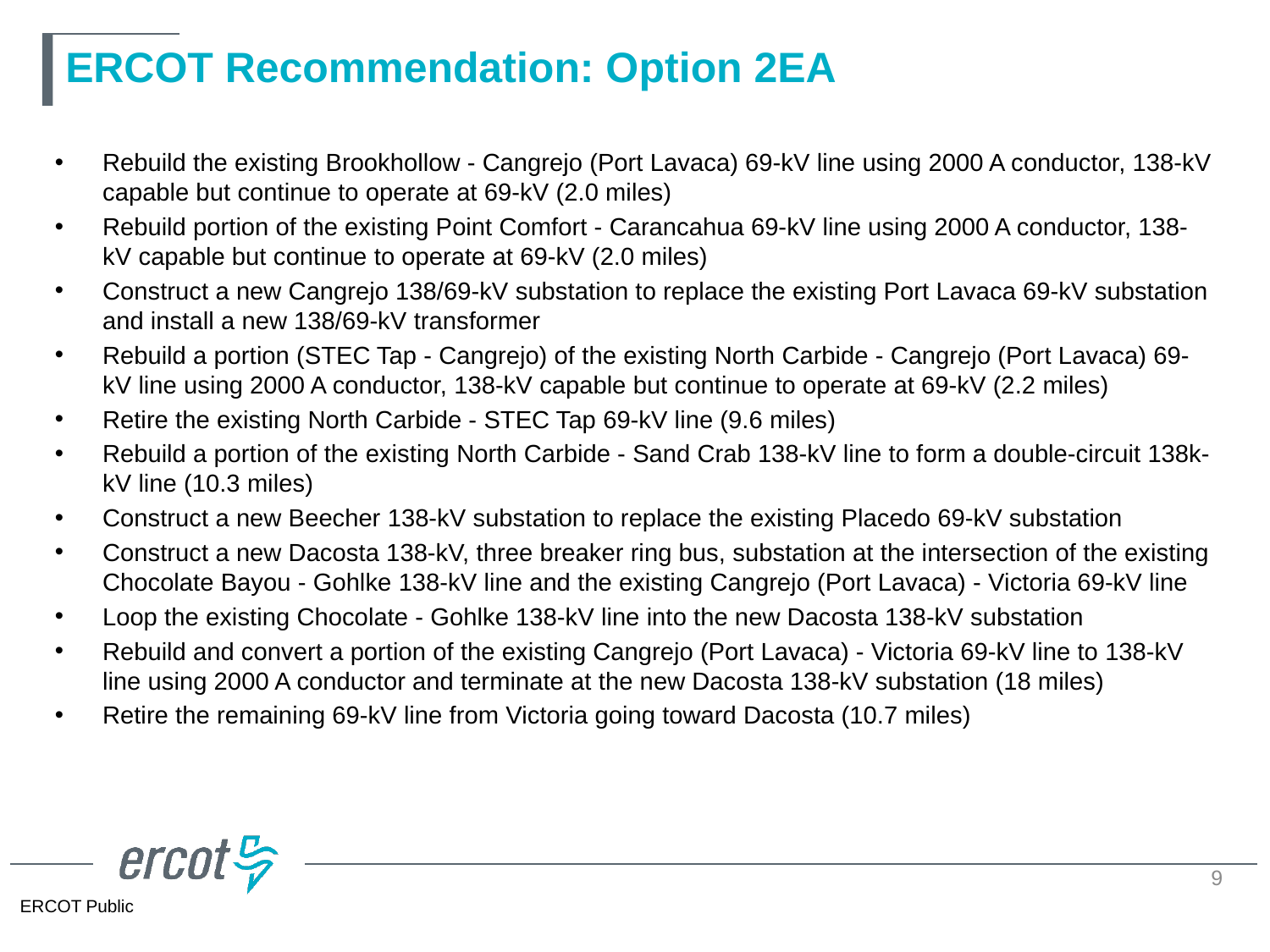

# ERCOT Recommendation: Option 2EA
Rebuild the existing Brookhollow - Cangrejo (Port Lavaca) 69-kV line using 2000 A conductor, 138-kV capable but continue to operate at 69-kV (2.0 miles)
Rebuild portion of the existing Point Comfort - Carancahua 69-kV line using 2000 A conductor, 138-kV capable but continue to operate at 69-kV (2.0 miles)
Construct a new Cangrejo 138/69-kV substation to replace the existing Port Lavaca 69-kV substation and install a new 138/69-kV transformer
Rebuild a portion (STEC Tap - Cangrejo) of the existing North Carbide - Cangrejo (Port Lavaca) 69-kV line using 2000 A conductor, 138-kV capable but continue to operate at 69-kV (2.2 miles)
Retire the existing North Carbide - STEC Tap 69-kV line (9.6 miles)
Rebuild a portion of the existing North Carbide - Sand Crab 138-kV line to form a double-circuit 138k-kV line (10.3 miles)
Construct a new Beecher 138-kV substation to replace the existing Placedo 69-kV substation
Construct a new Dacosta 138-kV, three breaker ring bus, substation at the intersection of the existing Chocolate Bayou - Gohlke 138-kV line and the existing Cangrejo (Port Lavaca) - Victoria 69-kV line
Loop the existing Chocolate - Gohlke 138-kV line into the new Dacosta 138-kV substation
Rebuild and convert a portion of the existing Cangrejo (Port Lavaca) - Victoria 69-kV line to 138-kV line using 2000 A conductor and terminate at the new Dacosta 138-kV substation (18 miles)
Retire the remaining 69-kV line from Victoria going toward Dacosta (10.7 miles)

9